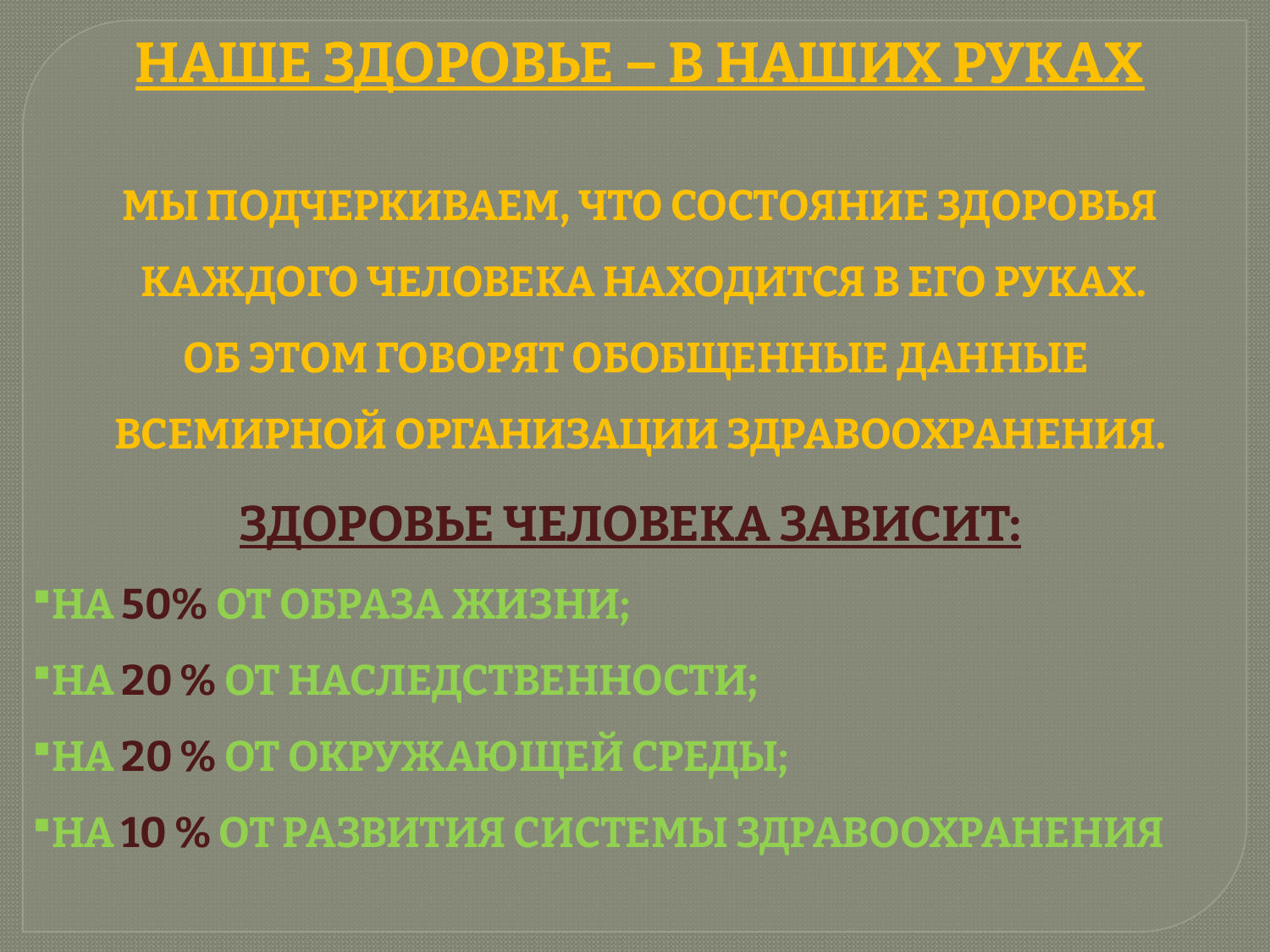

НАШЕ ЗДОРОВЬЕ – В НАШИХ РУКАХ

МЫ ПОДЧЕРКИВАЕМ, ЧТО СОСТОЯНИЕ ЗДОРОВЬЯ
 КАЖДОГО ЧЕЛОВЕКА НАХОДИТСЯ В ЕГО РУКАХ.
ОБ ЭТОМ ГОВОРЯТ ОБОБЩЕННЫЕ ДАННЫЕ
ВСЕМИРНОЙ ОРГАНИЗАЦИИ ЗДРАВООХРАНЕНИЯ.
ЗДОРОВЬЕ ЧЕЛОВЕКА ЗАВИСИТ:
НА 50% ОТ ОБРАЗА ЖИЗНИ;
НА 20 % ОТ НАСЛЕДСТВЕННОСТИ;
НА 20 % ОТ ОКРУЖАЮЩЕЙ СРЕДЫ;
НА 10 % ОТ РАЗВИТИЯ СИСТЕМЫ ЗДРАВООХРАНЕНИЯ